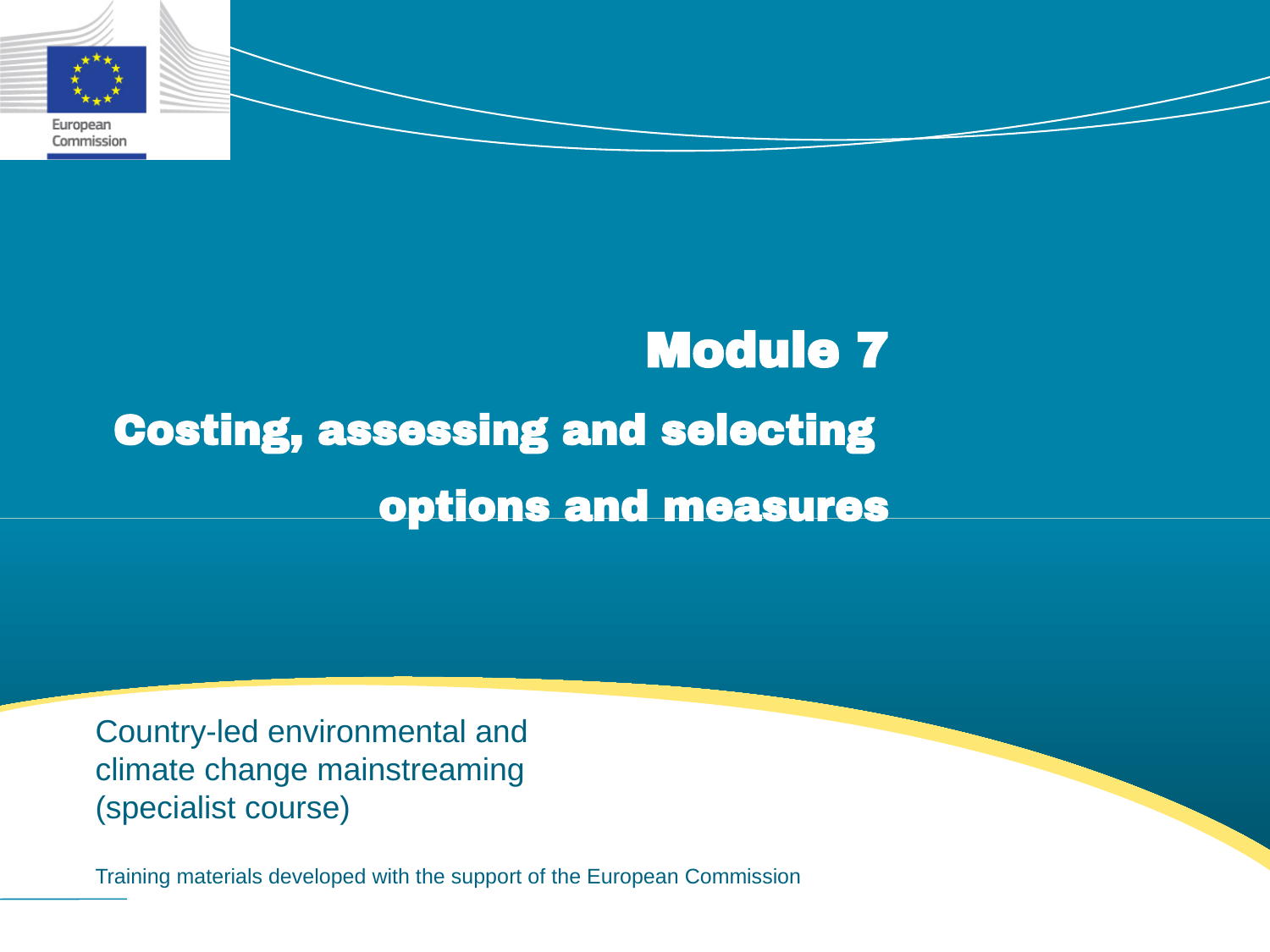

# Module 7 Costing, assessing and selecting options and measures
Country-led environmental and climate change mainstreaming (specialist course)
Training materials developed with the support of the European Commission